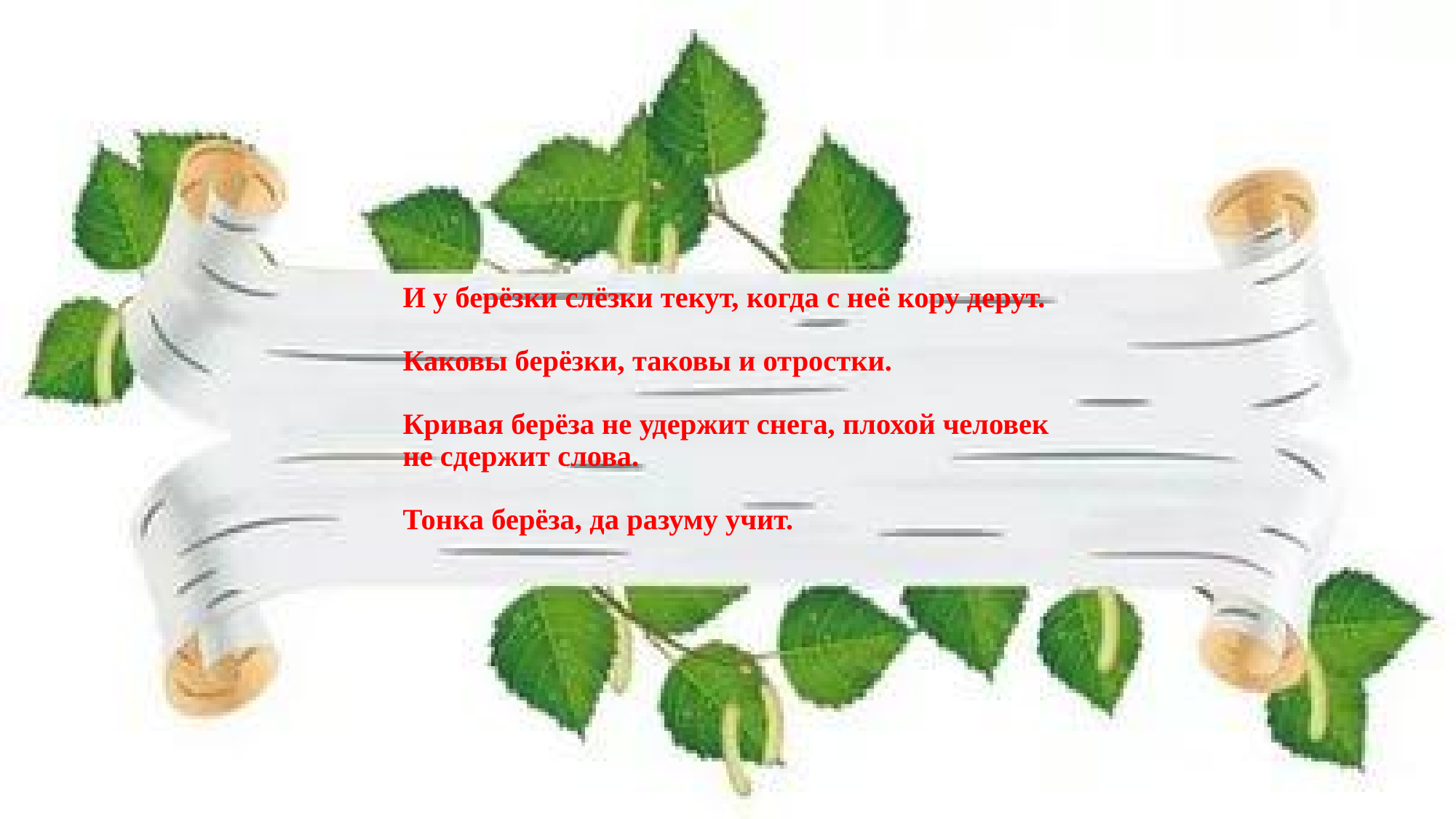

# И у берёзки слёзки текут, когда с неё кору дерут. Каковы берёзки, таковы и отростки. Кривая берёза не удержит снега, плохой человек не сдержит слова. Тонка берёза, да разуму учит.